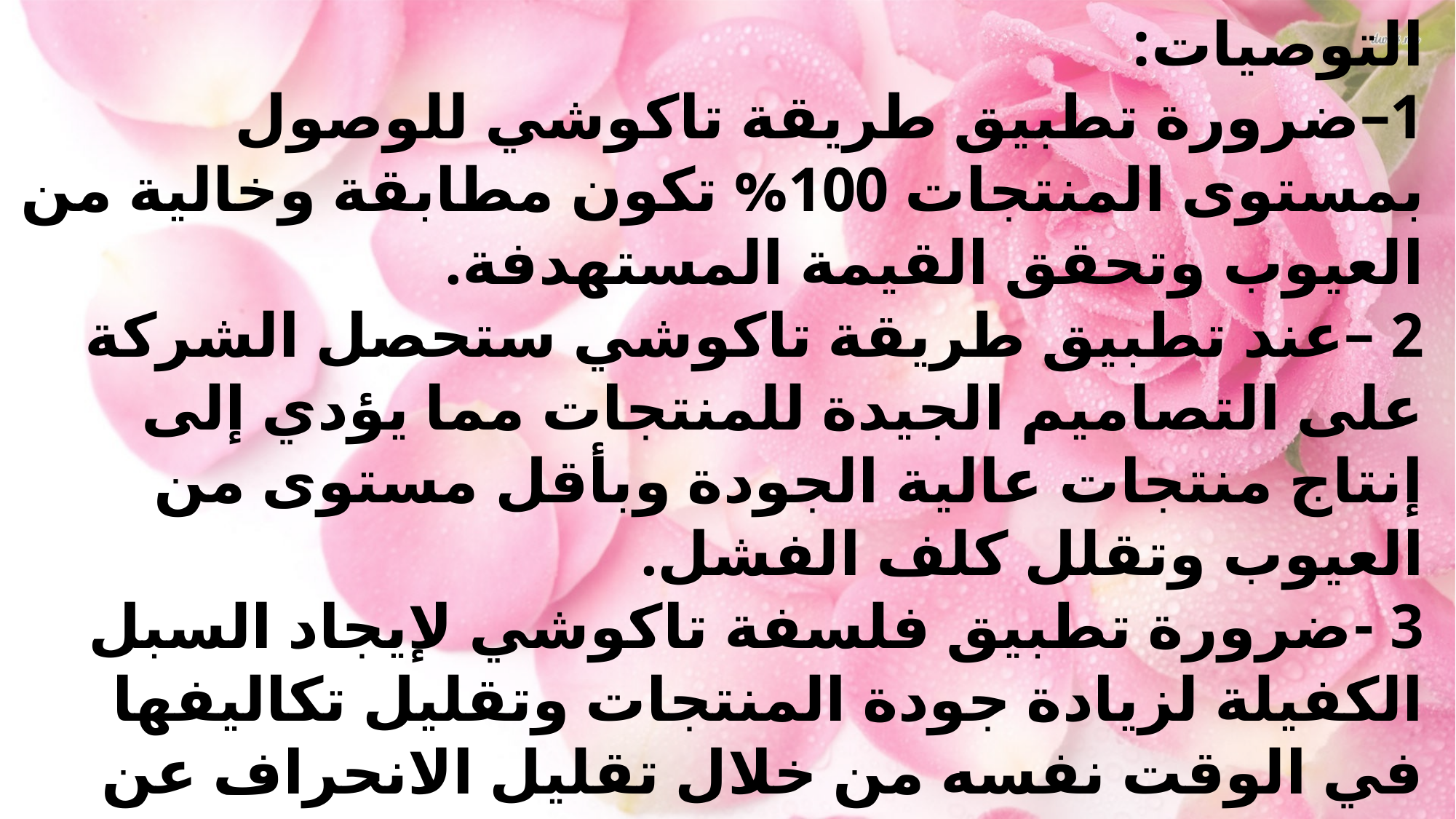

التوصيات:
1–ضرورة تطبيق طريقة تاكوشي للوصول بمستوى المنتجات 100% تكون مطابقة وخالية من العيوب وتحقق القيمة المستهدفة.
2 –عند تطبيق طريقة تاكوشي ستحصل الشركة على التصاميم الجيدة للمنتجات مما يؤدي إلى إنتاج منتجات عالية الجودة وبأقل مستوى من العيوب وتقلل كلف الفشل.
3 -ضرورة تطبيق فلسفة تاكوشي لإيجاد السبل الكفيلة لزيادة جودة المنتجات وتقليل تكاليفها في الوقت نفسه من خلال تقليل الانحراف عن القيمة المستهدفة فعند اقتراب المنتوج من القيمة المستهدفة يعني انه مطابق للمواصفات ولا يوجد تكاليف للفشل.